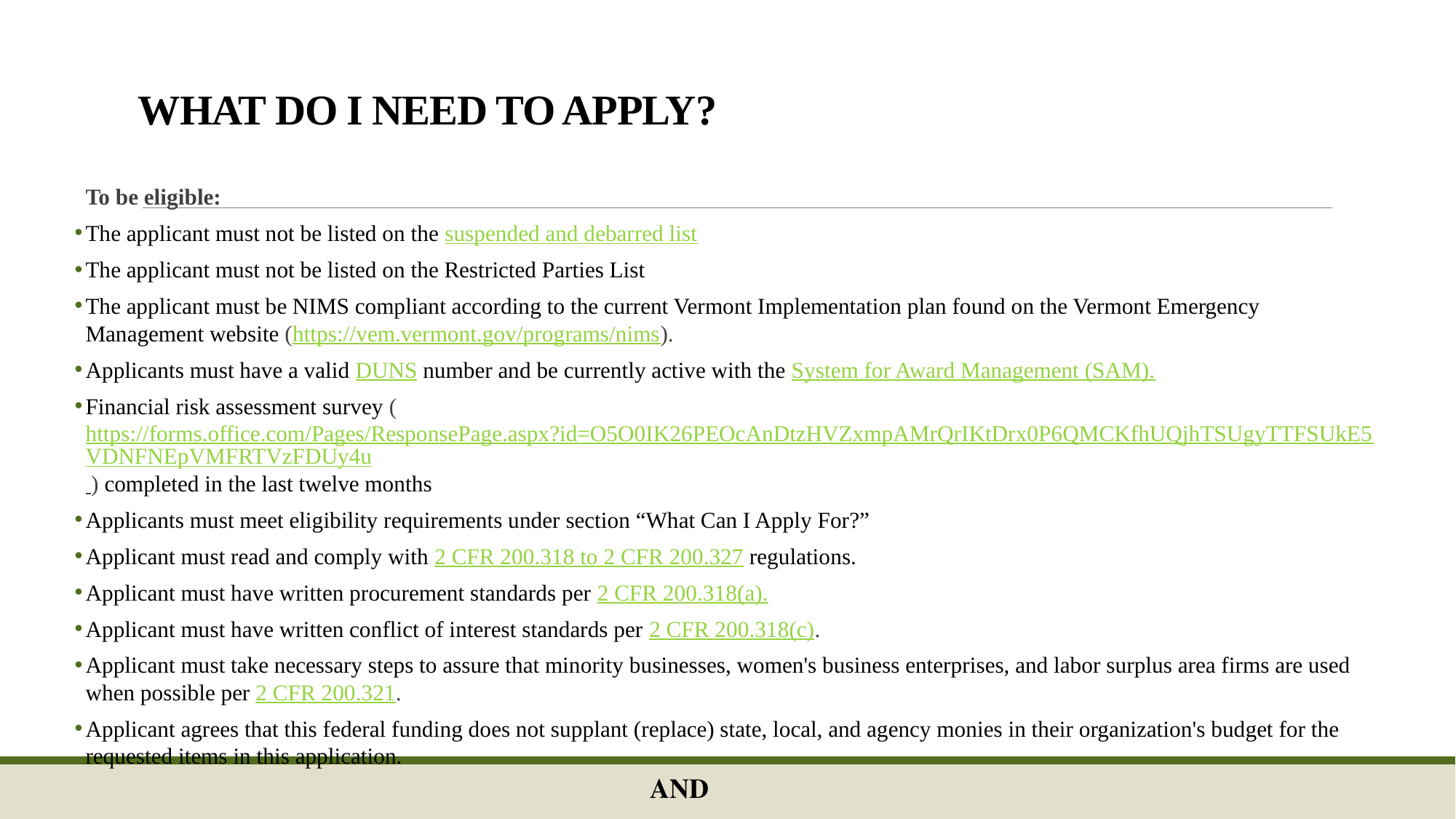

# WHAT DO I NEED TO APPLY?
To be eligible:
The applicant must not be listed on the suspended and debarred list
The applicant must not be listed on the Restricted Parties List
The applicant must be NIMS compliant according to the current Vermont Implementation plan found on the Vermont Emergency Management website (https://vem.vermont.gov/programs/nims).
Applicants must have a valid DUNS number and be currently active with the System for Award Management (SAM).
Financial risk assessment survey (https://forms.office.com/Pages/ResponsePage.aspx?id=O5O0IK26PEOcAnDtzHVZxmpAMrQrIKtDrx0P6QMCKfhUQjhTSUgyTTFSUkE5VDNFNEpVMFRTVzFDUy4u ) completed in the last twelve months
Applicants must meet eligibility requirements under section “What Can I Apply For?”
Applicant must read and comply with 2 CFR 200.318 to 2 CFR 200.327 regulations.
Applicant must have written procurement standards per 2 CFR 200.318(a).
Applicant must have written conflict of interest standards per 2 CFR 200.318(c).
Applicant must take necessary steps to assure that minority businesses, women's business enterprises, and labor surplus area firms are used when possible per 2 CFR 200.321.
Applicant agrees that this federal funding does not supplant (replace) state, local, and agency monies in their organization's budget for the requested items in this application.
AND